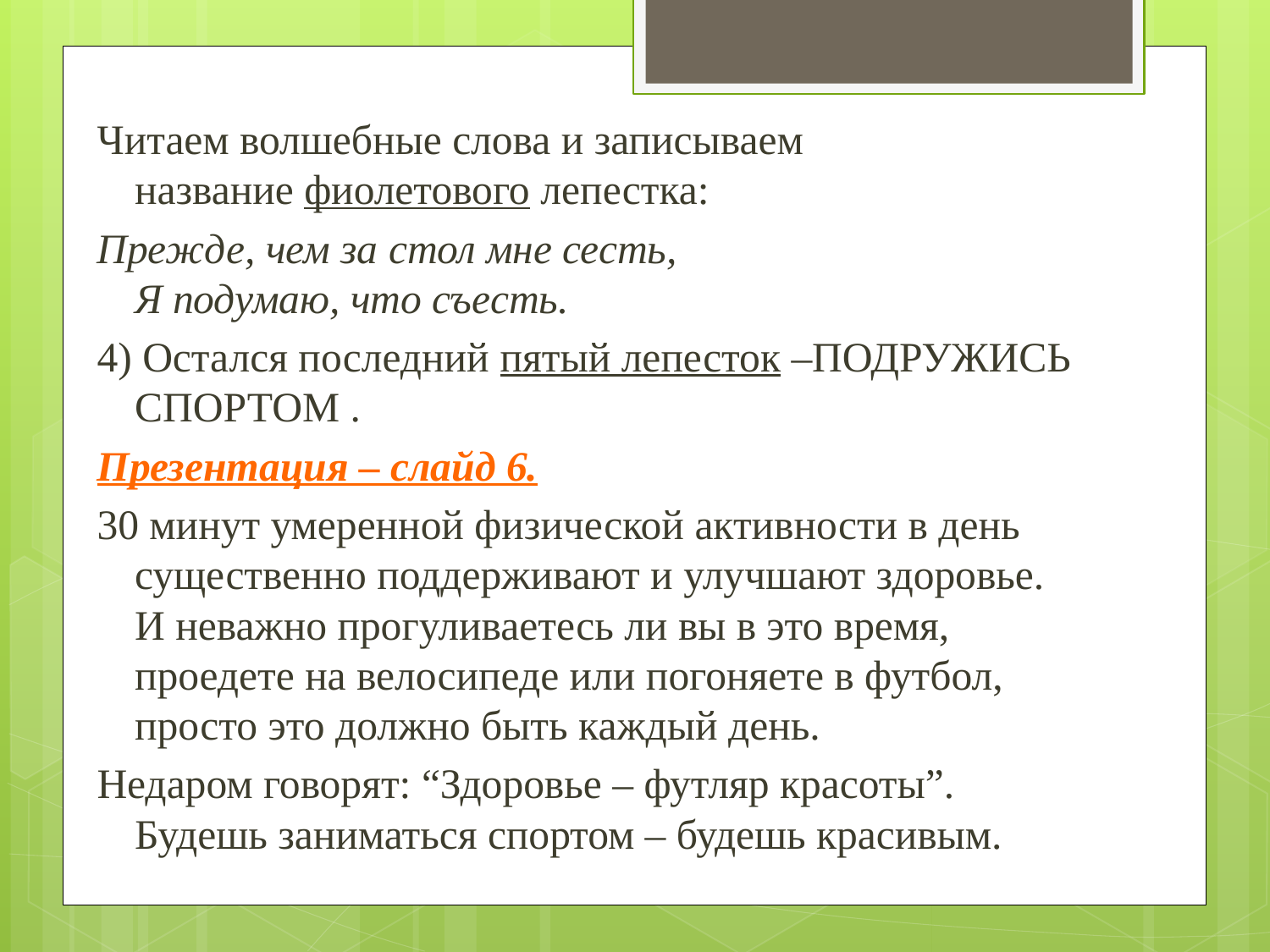

#
Читаем волшебные слова и записываем название фиолетового лепестка:
Прежде, чем за стол мне сесть,
Я подумаю, что съесть.
4) Остался последний пятый лепесток –ПОДРУЖИСЬ СПОРТОМ .
Презентация – слайд 6.
30 минут умеренной физической активности в день существенно поддерживают и улучшают здоровье. И неважно прогуливаетесь ли вы в это время, проедете на велосипеде или погоняете в футбол, просто это должно быть каждый день.
Недаром говорят: “Здоровье – футляр красоты”. Будешь заниматься спортом – будешь красивым.